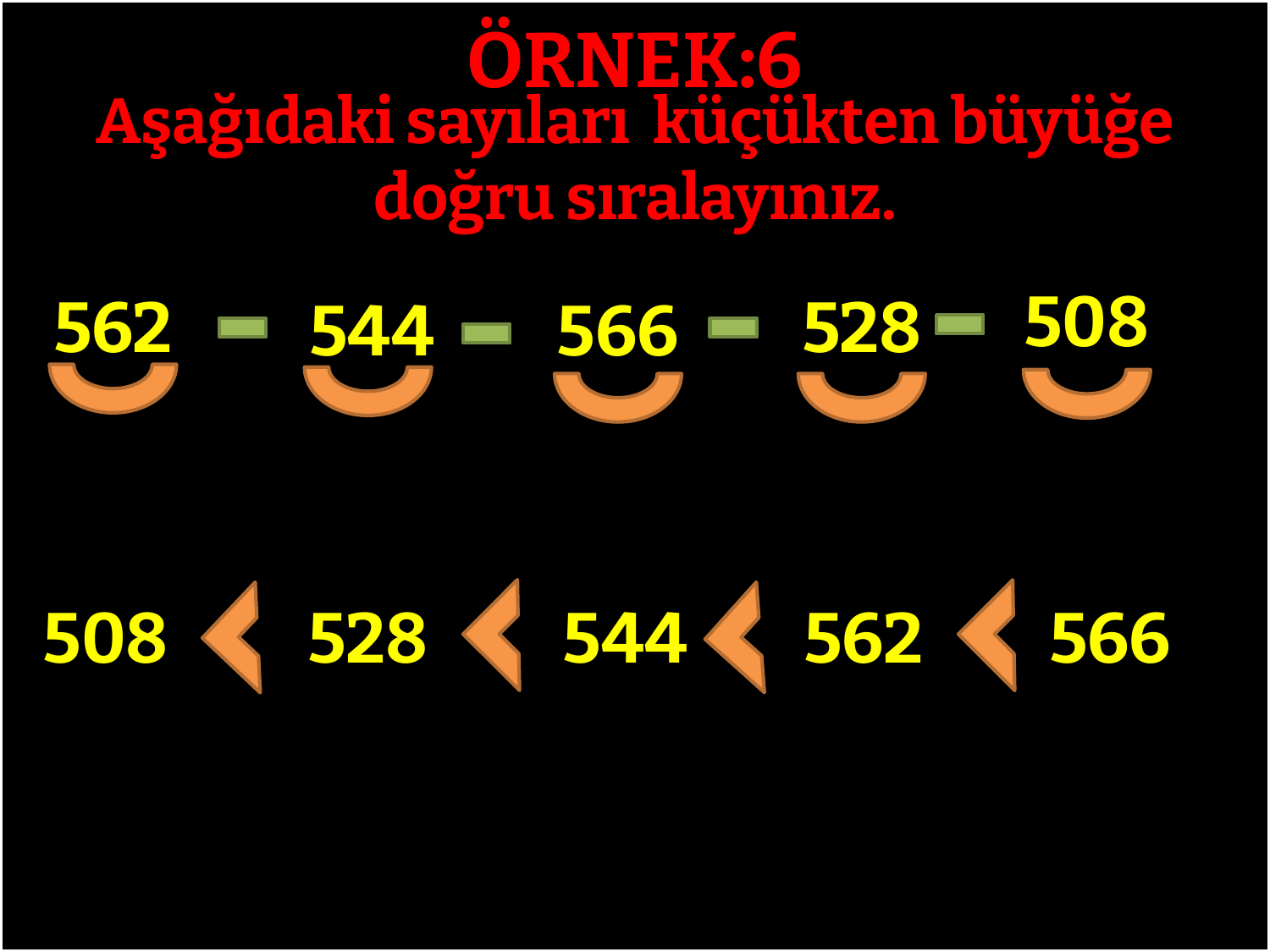

ÖRNEK:6
Aşağıdaki sayıları  küçükten büyüğe doğru sıralayınız.
508
562
528
544
566

#

508
528
566
544
562